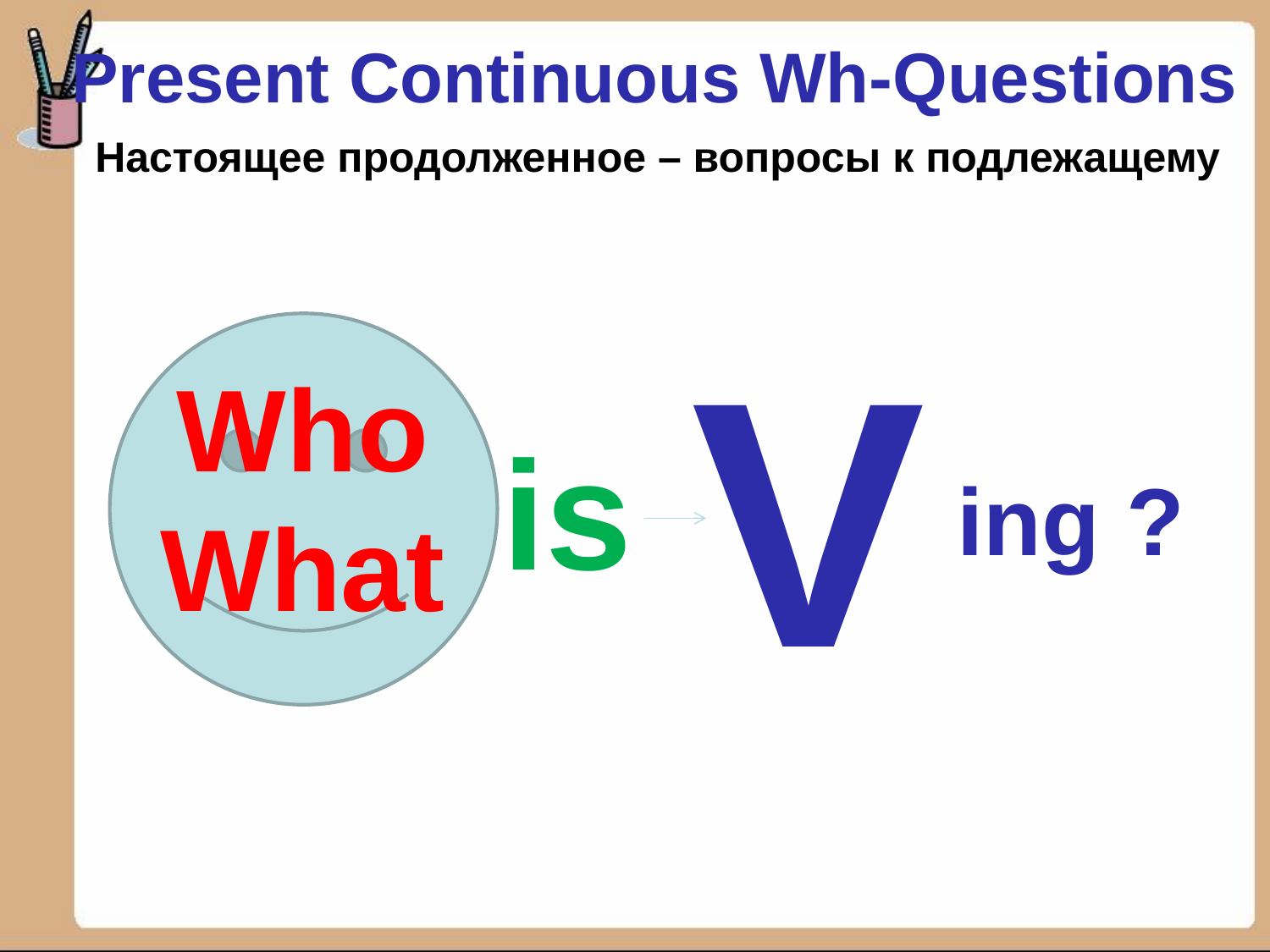

Present Continuous Wh-Questions
Настоящее продолженное – вопросы к подлежащему
V

Who
What
is
ing ?